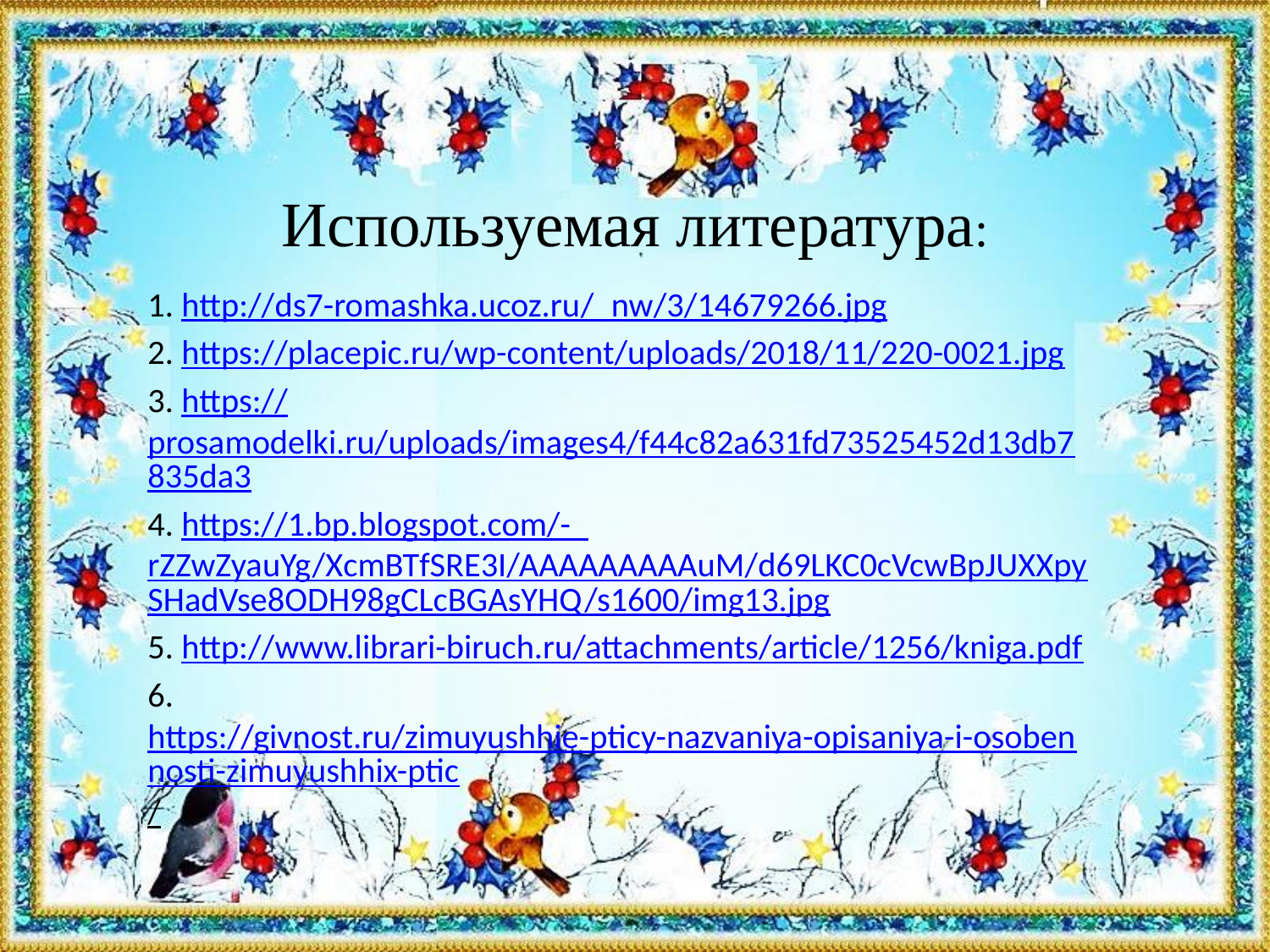

# Используемая литература:
1. http://ds7-romashka.ucoz.ru/_nw/3/14679266.jpg
2. https://placepic.ru/wp-content/uploads/2018/11/220-0021.jpg
3. https://prosamodelki.ru/uploads/images4/f44c82a631fd73525452d13db7835da3
4. https://1.bp.blogspot.com/-_rZZwZyauYg/XcmBTfSRE3I/AAAAAAAAAuM/d69LKC0cVcwBpJUXXpySHadVse8ODH98gCLcBGAsYHQ/s1600/img13.jpg
5. http://www.librari-biruch.ru/attachments/article/1256/kniga.pdf
6. https://givnost.ru/zimuyushhie-pticy-nazvaniya-opisaniya-i-osobennosti-zimuyushhix-ptic/